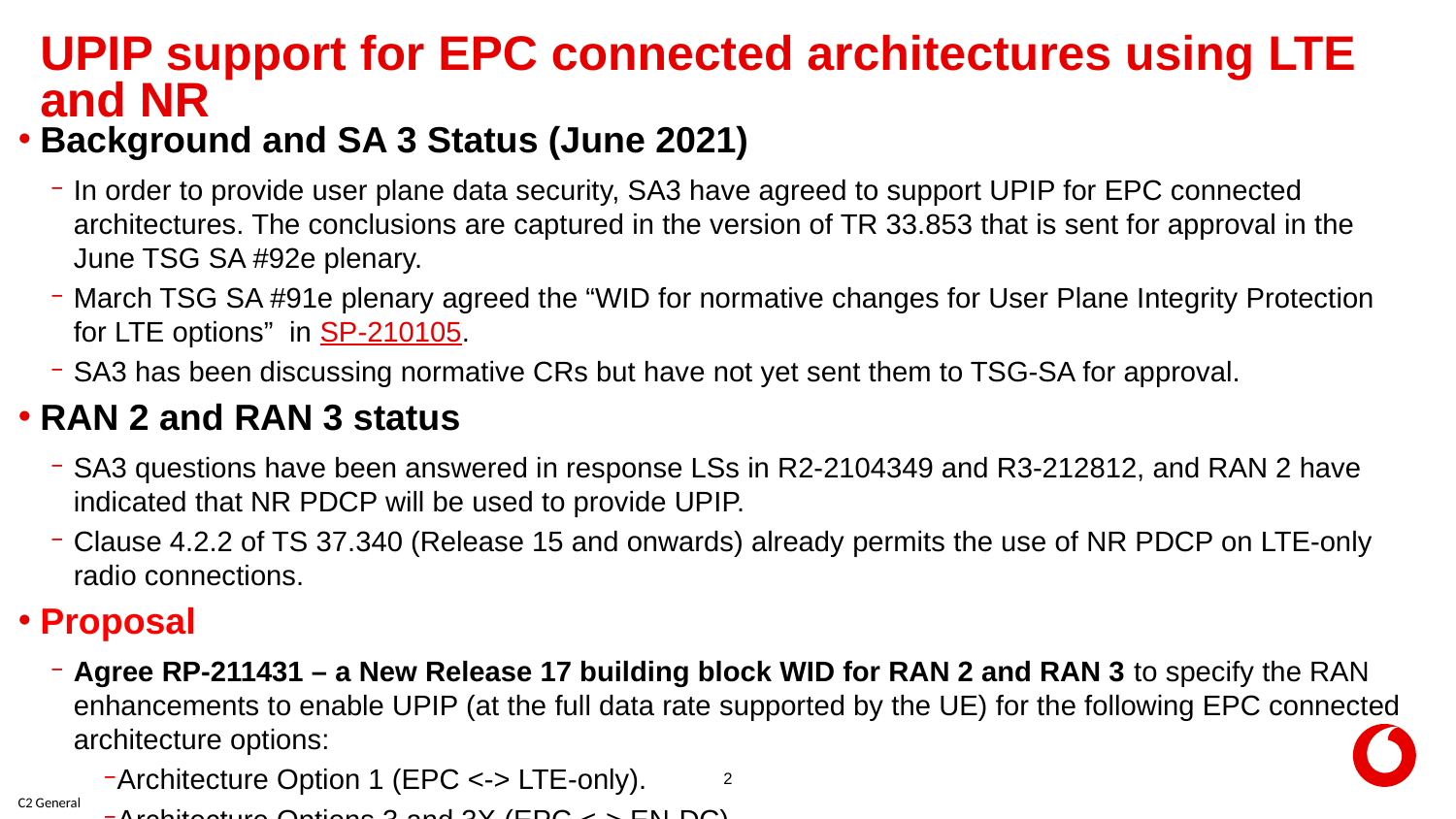

# UPIP support for EPC connected architectures using LTE and NR
Background and SA 3 Status (June 2021)
In order to provide user plane data security, SA3 have agreed to support UPIP for EPC connected architectures. The conclusions are captured in the version of TR 33.853 that is sent for approval in the June TSG SA #92e plenary.
March TSG SA #91e plenary agreed the “WID for normative changes for User Plane Integrity Protection for LTE options”  in SP-210105.
SA3 has been discussing normative CRs but have not yet sent them to TSG-SA for approval.
RAN 2 and RAN 3 status
SA3 questions have been answered in response LSs in R2-2104349 and R3-212812, and RAN 2 have indicated that NR PDCP will be used to provide UPIP.
Clause 4.2.2 of TS 37.340 (Release 15 and onwards) already permits the use of NR PDCP on LTE-only radio connections.
Proposal
Agree RP-211431 – a New Release 17 building block WID for RAN 2 and RAN 3 to specify the RAN enhancements to enable UPIP (at the full data rate supported by the UE) for the following EPC connected architecture options:
Architecture Option 1 (EPC <-> LTE-only).
Architecture Options 3 and 3X (EPC <-> EN-DC).

2